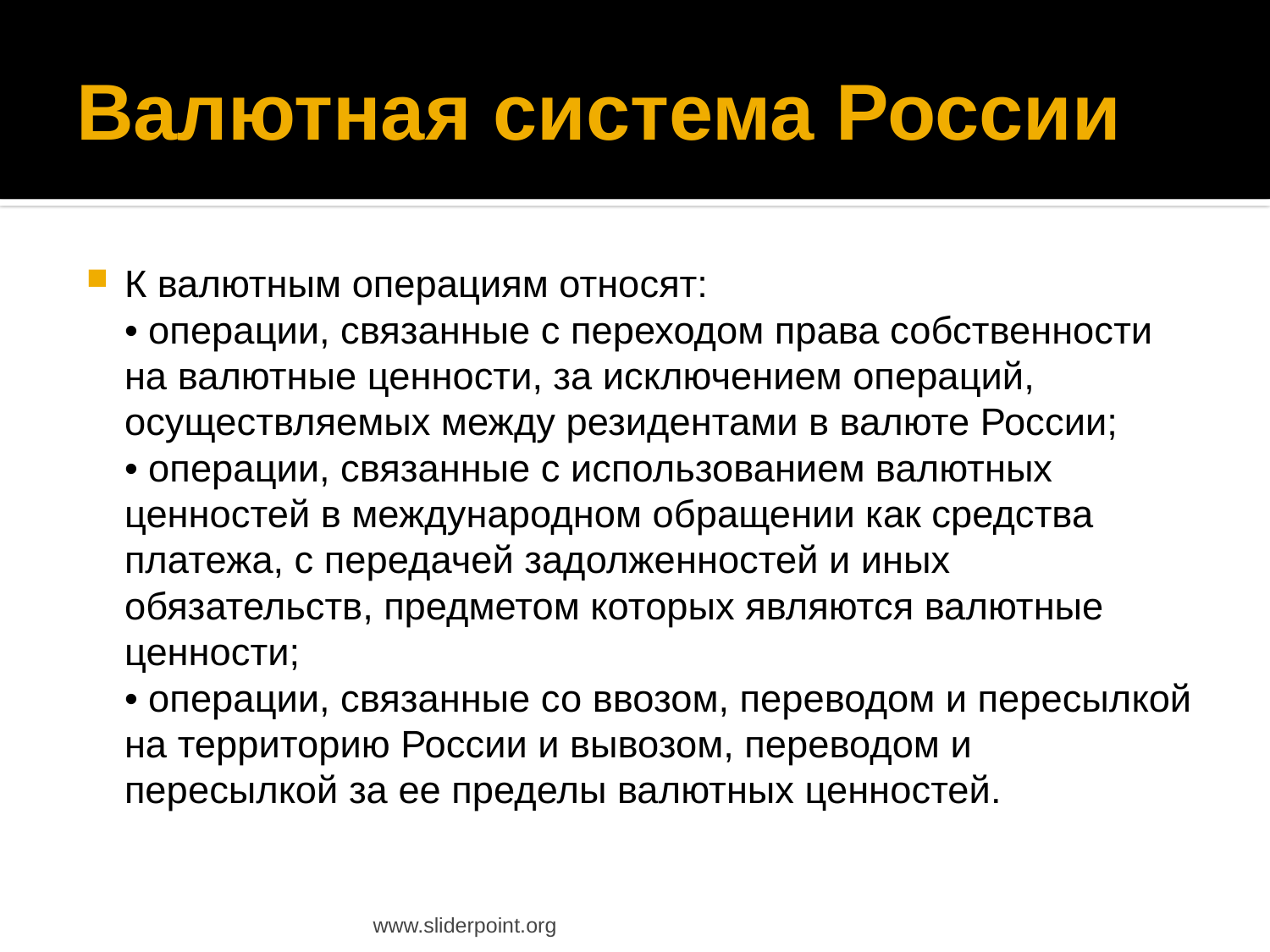

# Валютная система России
К валютным операциям относят:
• операции, связанные с переходом права собственности на валютные ценности, за исключением операций, осуществляемых между резидентами в валюте России;
• операции, связанные с использованием валютных ценностей в международном обращении как средства платежа, с передачей задолженностей и иных обязательств, предметом которых являются валютные ценности;
• операции, связанные со ввозом, переводом и пересылкой на территорию России и вывозом, переводом и пересылкой за ее пределы валютных ценностей.
www.sliderpoint.org